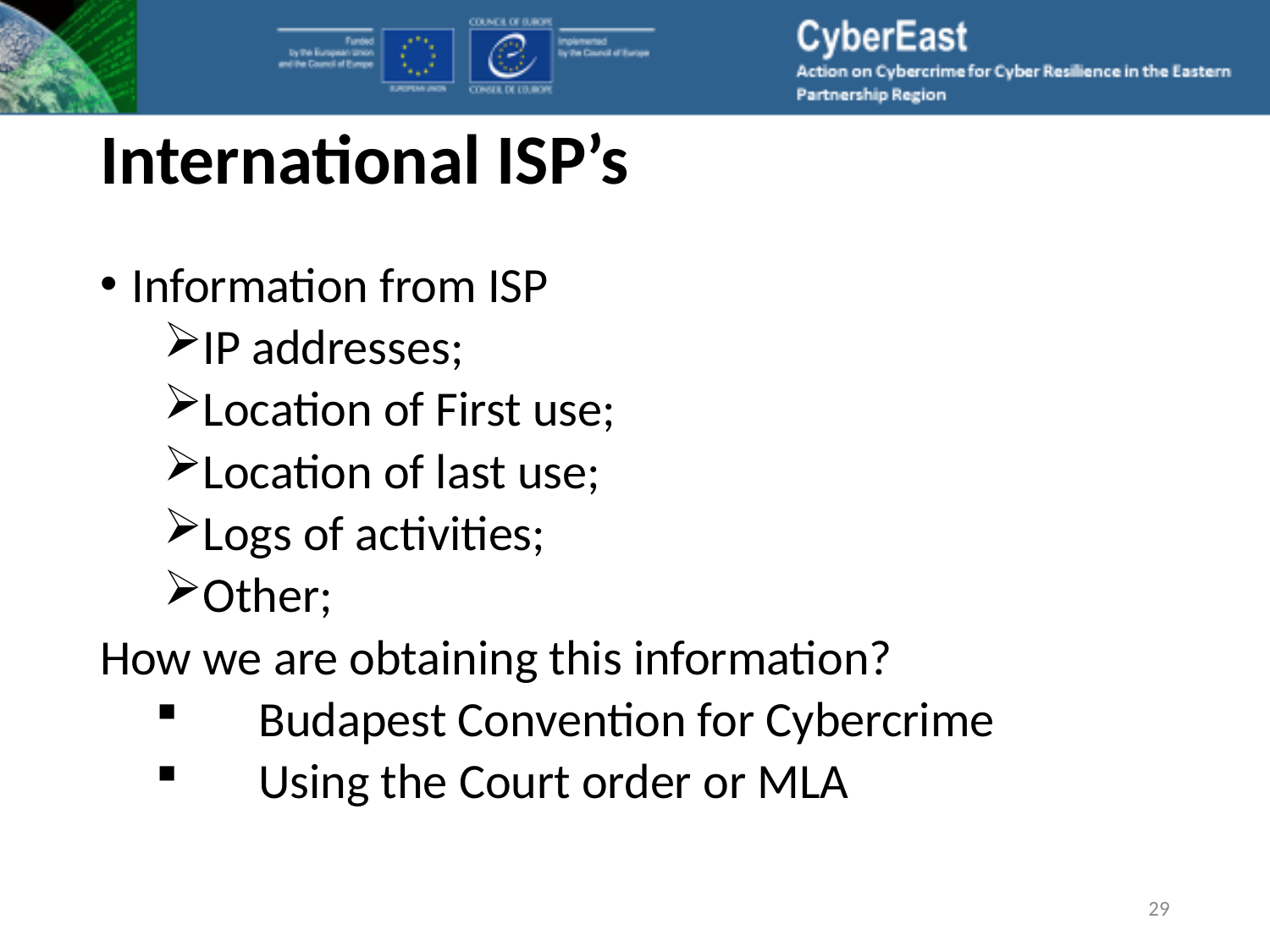

# International ISP’s
Information from ISP
IP addresses;
Location of First use;
Location of last use;
Logs of activities;
Other;
How we are obtaining this information?
Budapest Convention for Cybercrime
Using the Court order or MLA

29